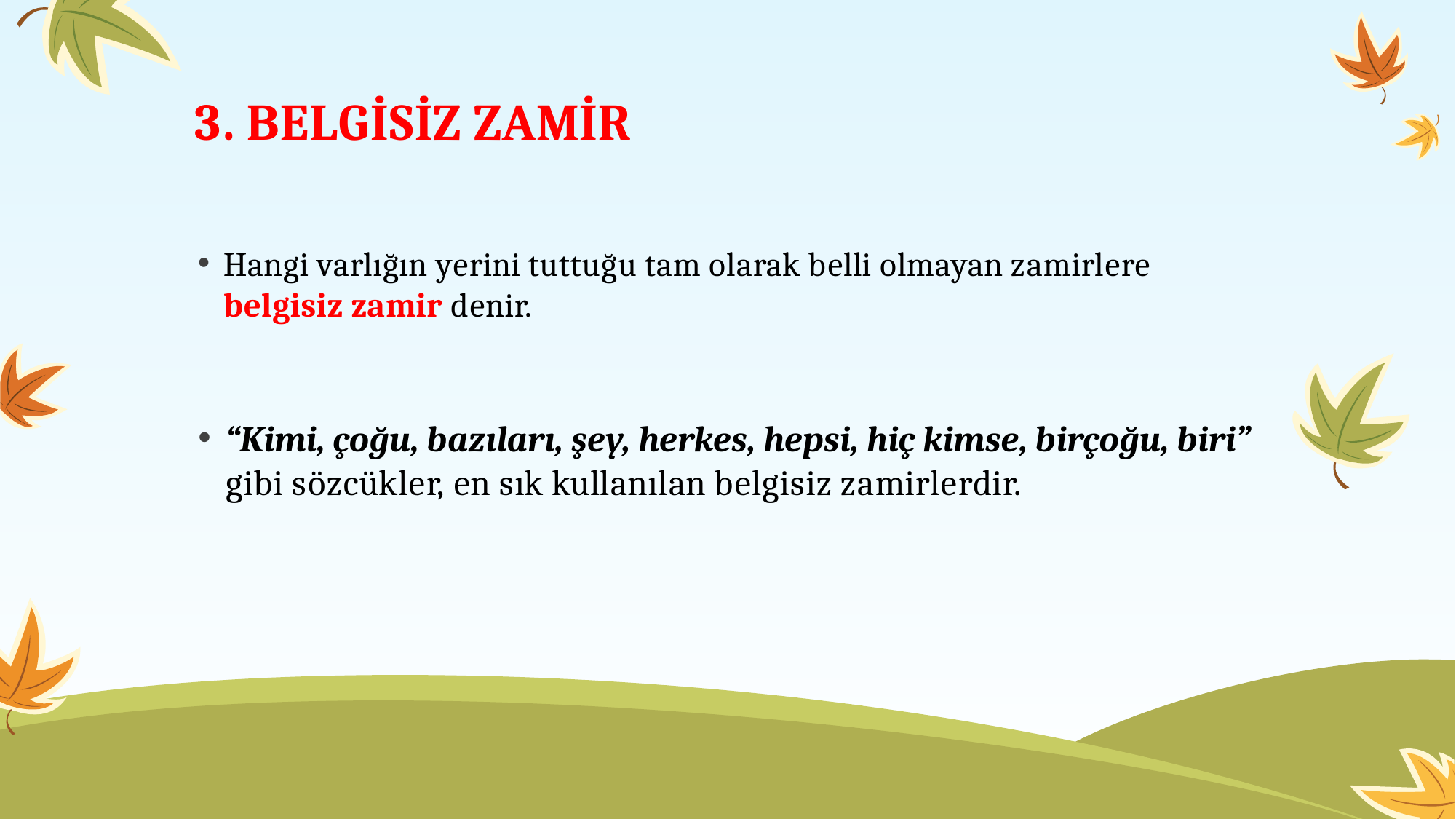

# 3. BELGİSİZ ZAMİR
Hangi varlığın yerini tuttuğu tam olarak belli olmayan zamirlere belgisiz zamir denir.
“Kimi, çoğu, bazıları, şey, herkes, hepsi, hiç kimse, birçoğu, biri” gibi sözcükler, en sık kullanılan belgisiz zamirlerdir.